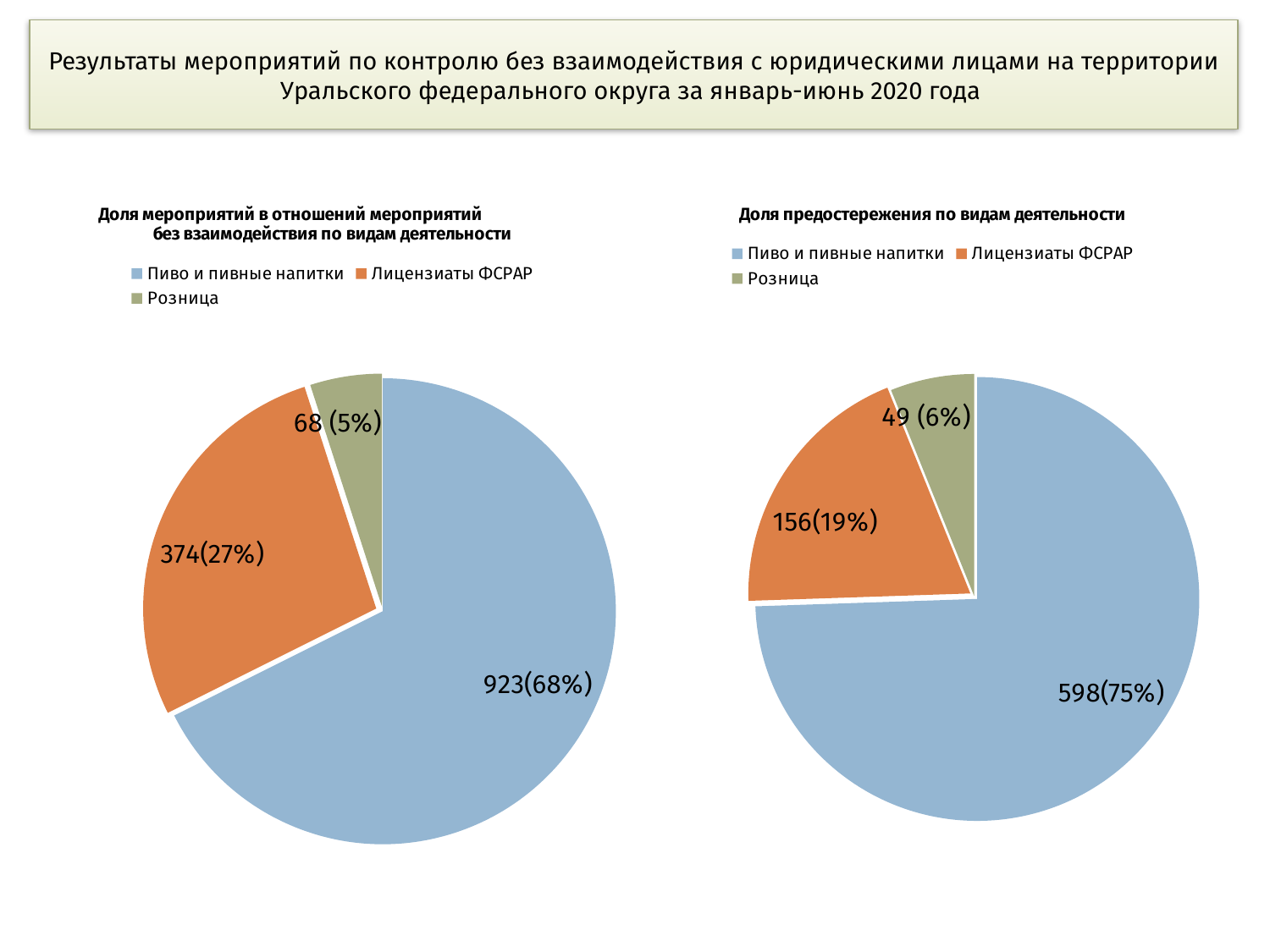

Результаты мероприятий по контролю без взаимодействия с юридическими лицами на территории Уральского федерального округа за январь-июнь 2020 года

### Chart: Доля мероприятий в отношений мероприятий                      без взаимодействия по видам деятельности

| Category | Доля мероприятий в отношений мероприятий без взаимодействия по видам деятельности |
|---|---|
| Пиво и пивные напитки | 923.0 |
| Лицензиаты ФСРАР | 374.0 |
| Розница | 68.0 |

### Chart:

| Category | Доля предостережения по видам деятельности |
|---|---|
| Пиво и пивные напитки | 598.0 |
| Лицензиаты ФСРАР | 156.0 |
| Розница | 49.0 |